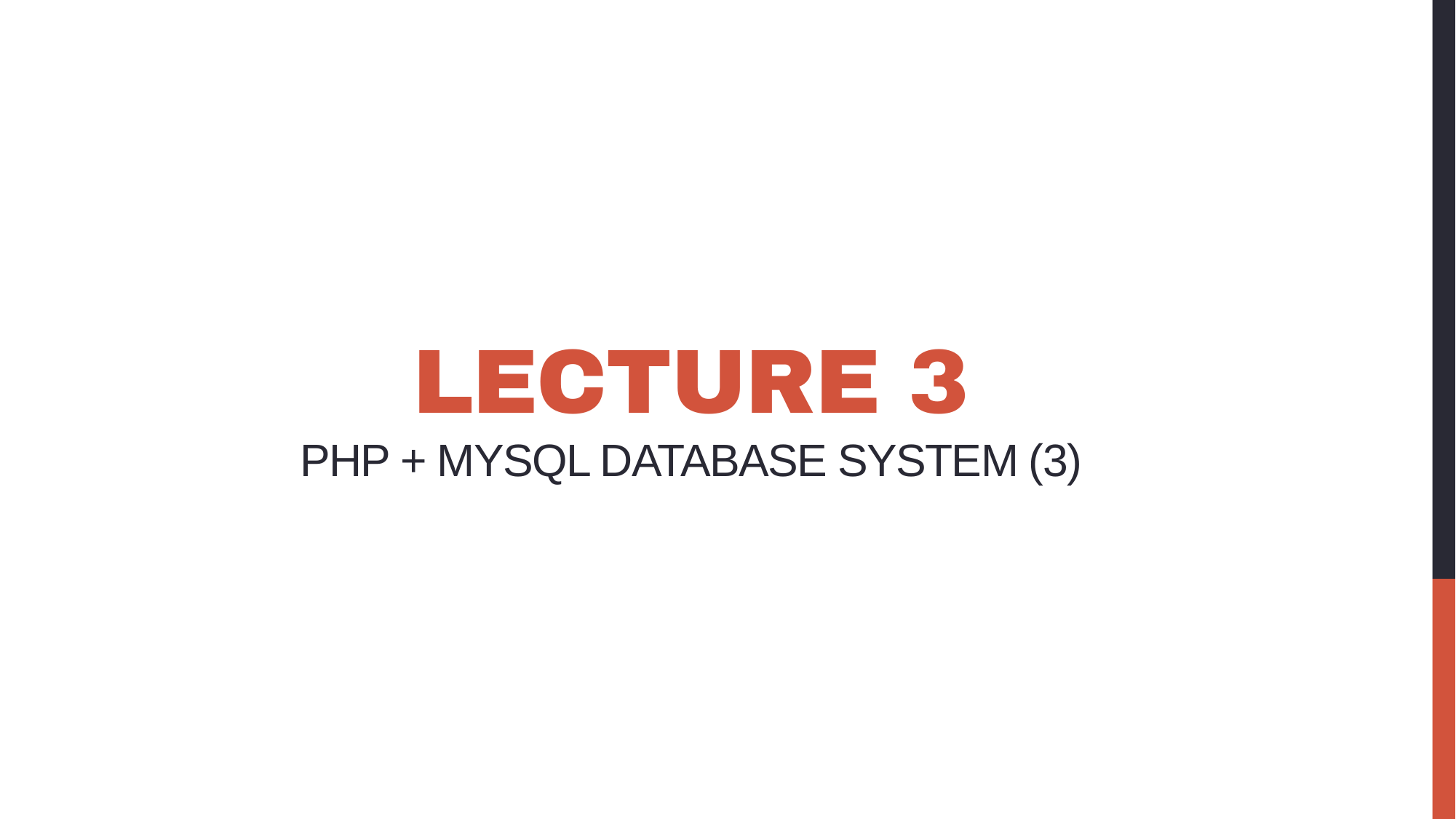

# Lecture 3 PHP + MySQL Database System (3)